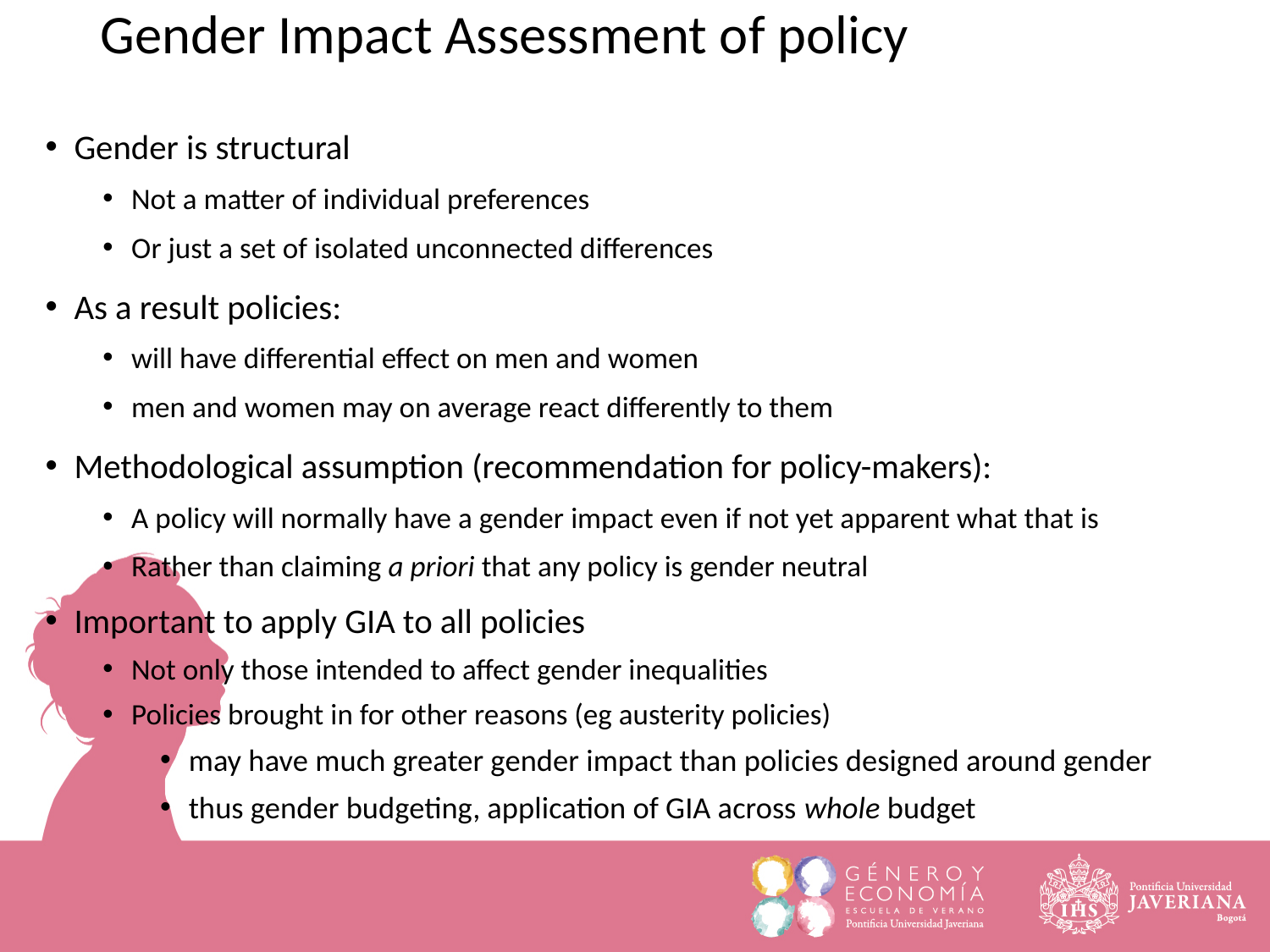

# Gender Impact Assessment of policy
Gender is structural
Not a matter of individual preferences
Or just a set of isolated unconnected differences
As a result policies:
will have differential effect on men and women
men and women may on average react differently to them
Methodological assumption (recommendation for policy-makers):
A policy will normally have a gender impact even if not yet apparent what that is
Rather than claiming a priori that any policy is gender neutral
Important to apply GIA to all policies
Not only those intended to affect gender inequalities
Policies brought in for other reasons (eg austerity policies)
may have much greater gender impact than policies designed around gender
thus gender budgeting, application of GIA across whole budget